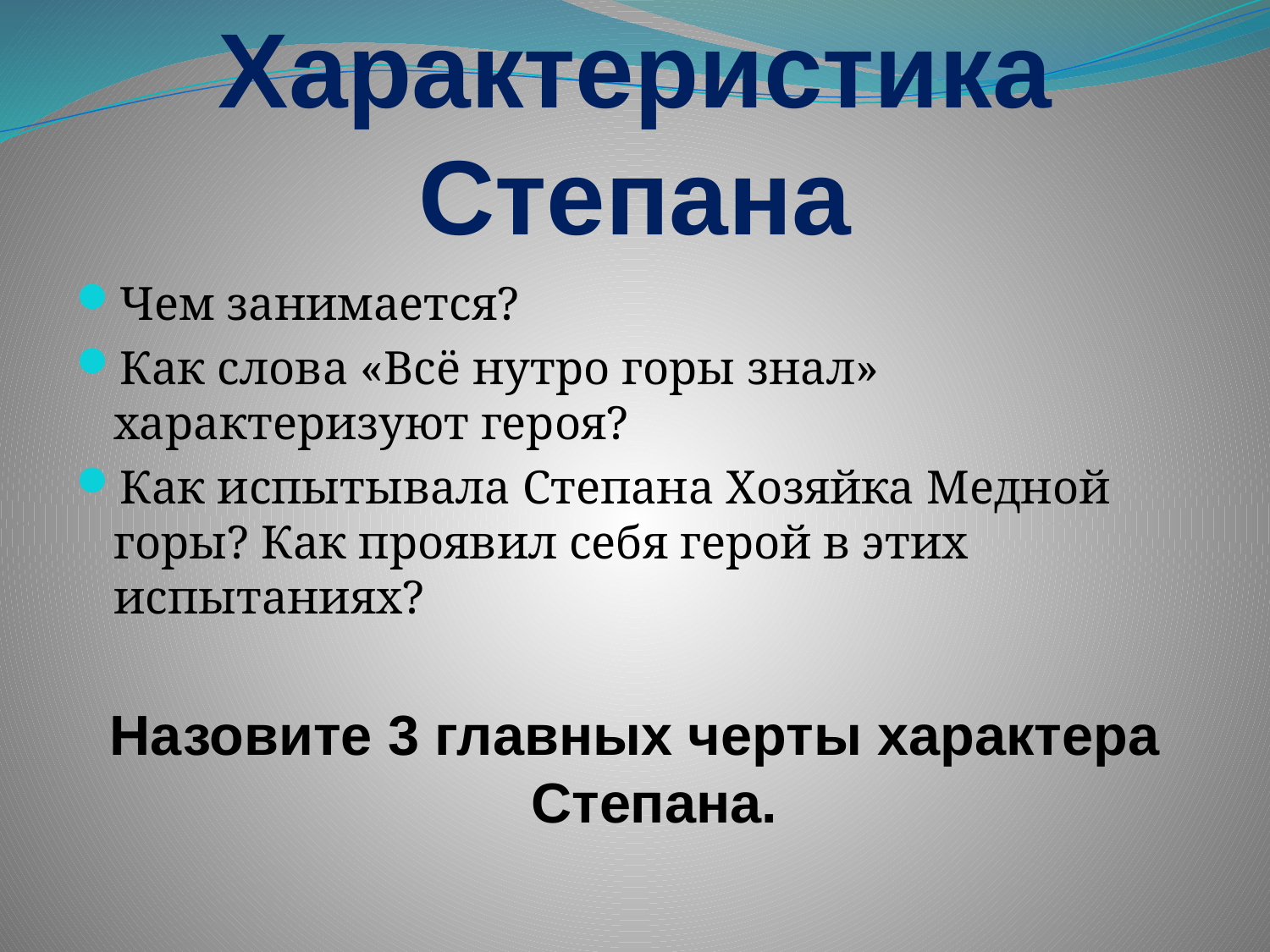

# Характеристика Степана
Чем занимается?
Как слова «Всё нутро горы знал» характеризуют героя?
Как испытывала Степана Хозяйка Медной горы? Как проявил себя герой в этих испытаниях?

Назовите 3 главных черты характера Степана.